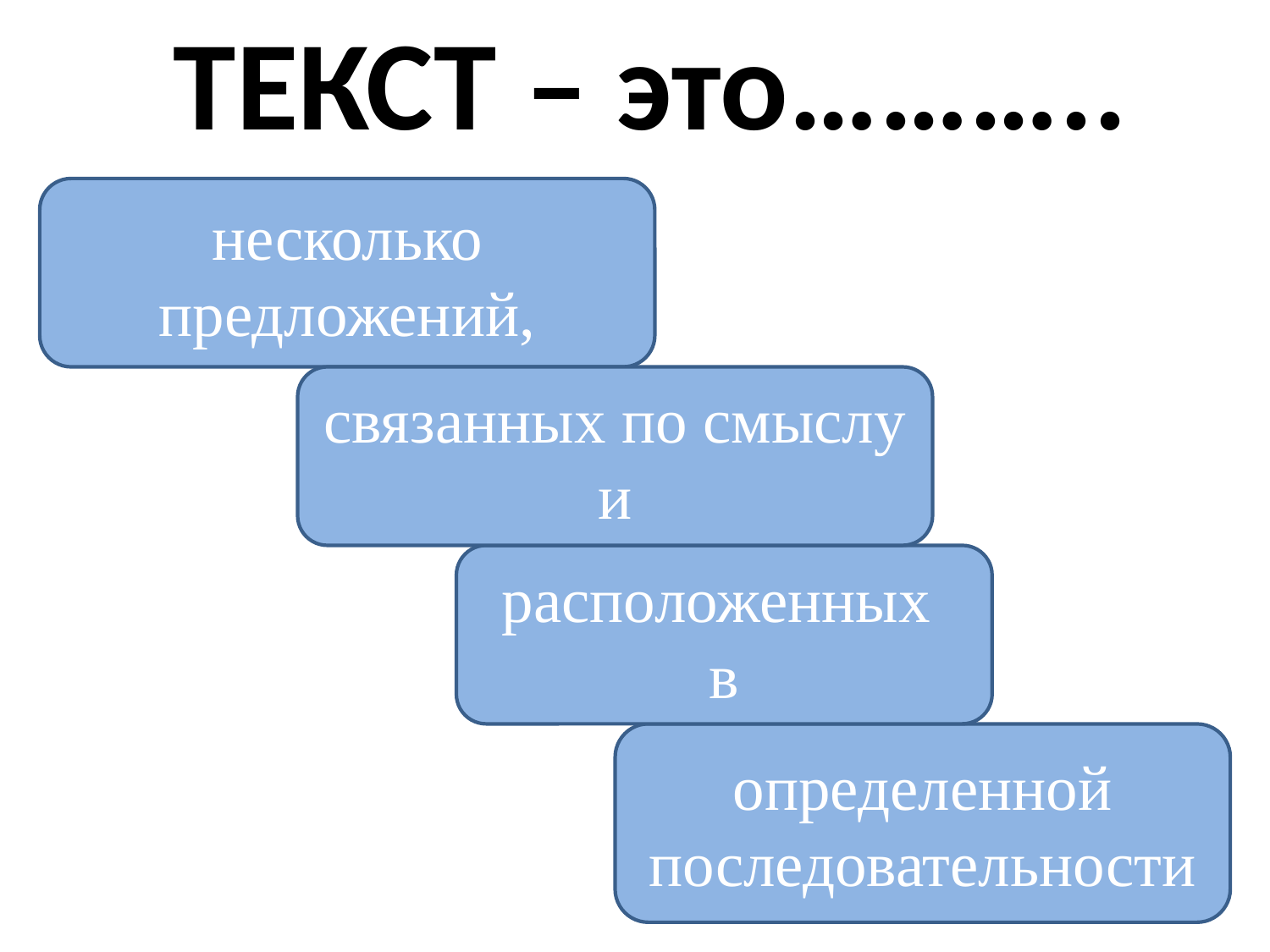

# ТЕКСТ – это………..
несколько предложений,
связанных по смыслу и
расположенных
в
определенной последовательности